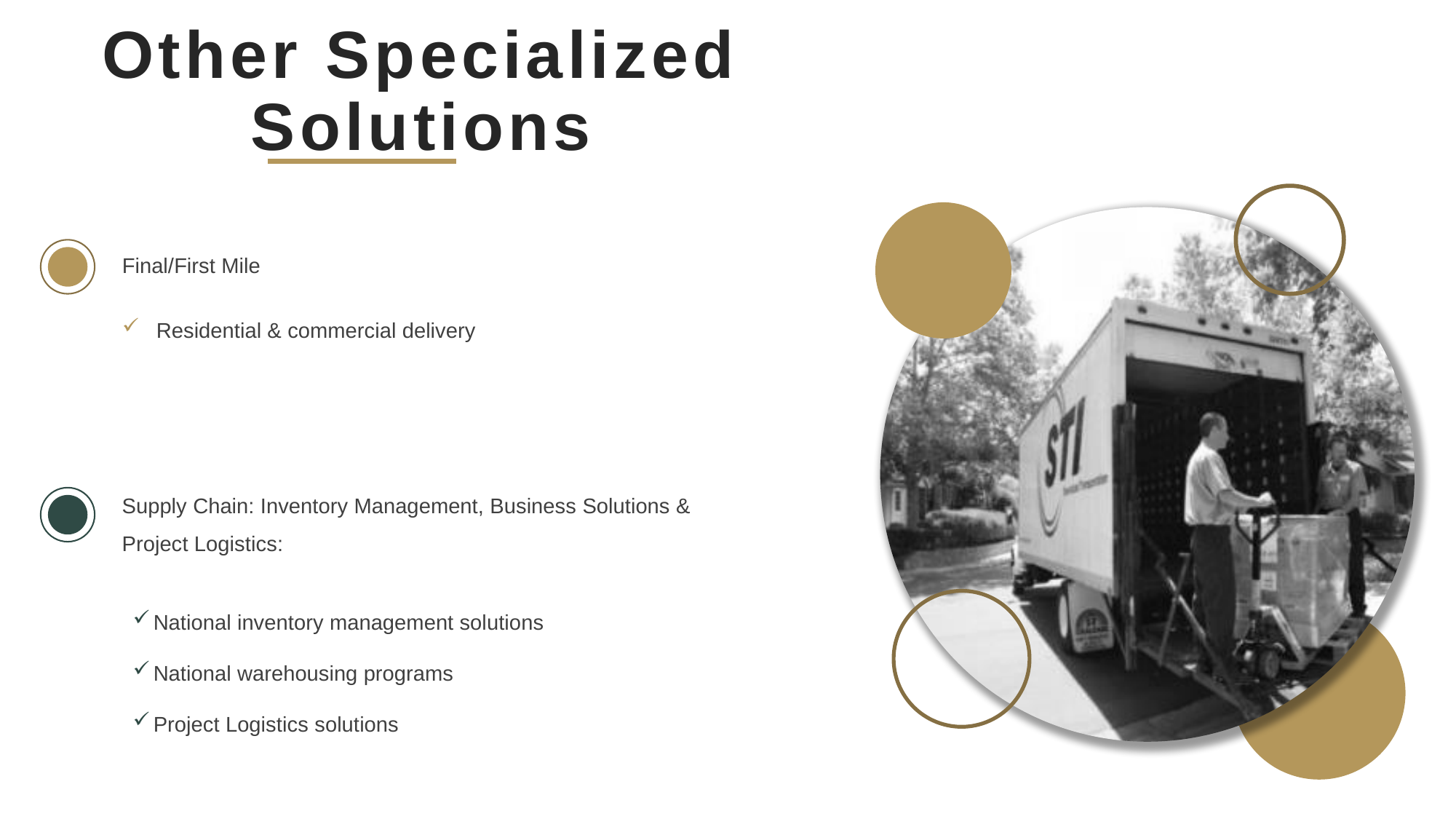

# Other Specialized Solutions

Final/First Mile
Residential & commercial delivery
Supply Chain: Inventory Management, Business Solutions & Project Logistics:

National inventory management solutions
National warehousing programs
Project Logistics solutions